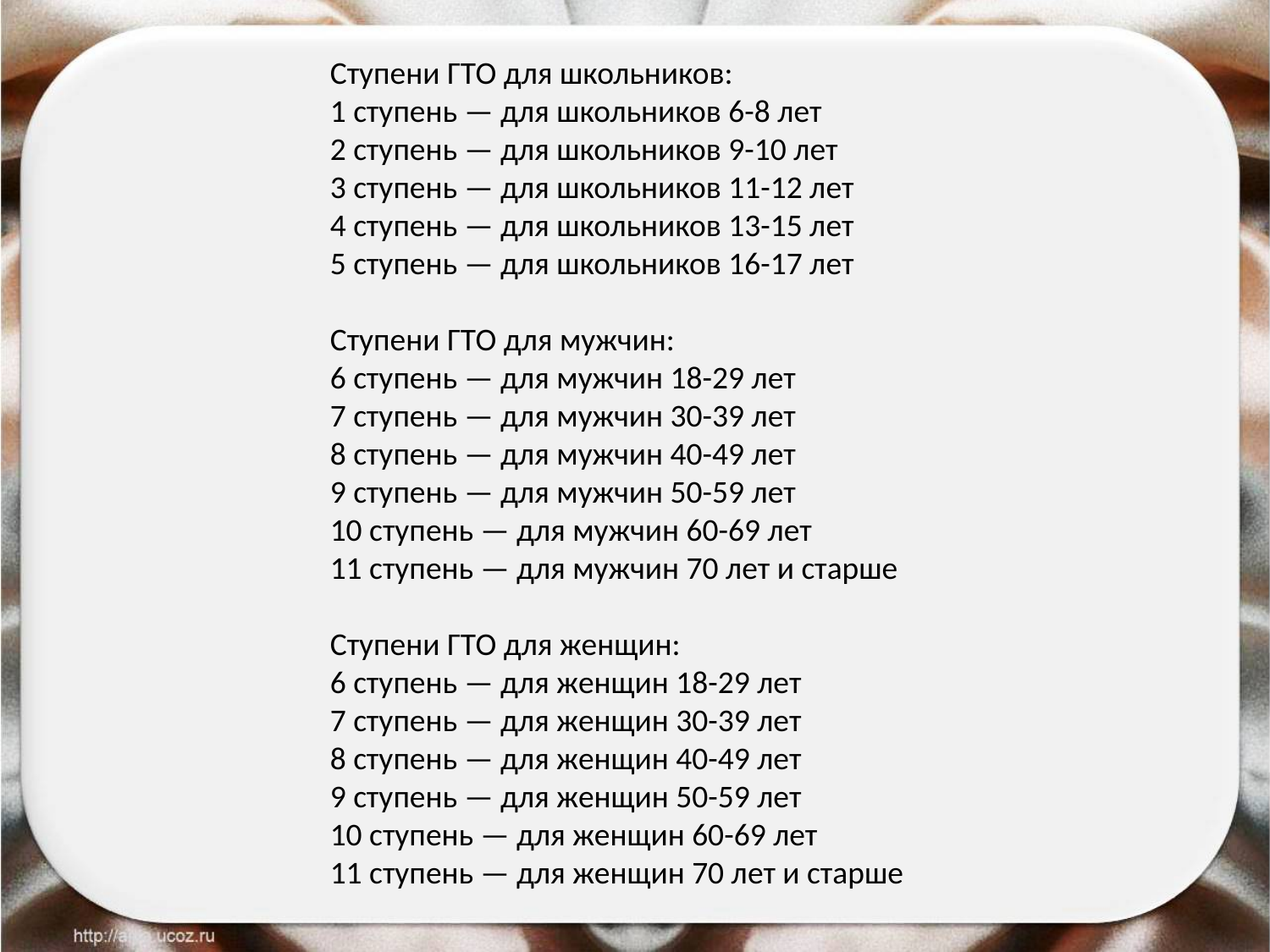

Ступени ГТО для школьников:
1 ступень — для школьников 6-8 лет
2 ступень — для школьников 9-10 лет
3 ступень — для школьников 11-12 лет
4 ступень — для школьников 13-15 лет
5 ступень — для школьников 16-17 лет

Ступени ГТО для мужчин:
6 ступень — для мужчин 18-29 лет
7 ступень — для мужчин 30-39 лет
8 ступень — для мужчин 40-49 лет
9 ступень — для мужчин 50-59 лет
10 ступень — для мужчин 60-69 лет
11 ступень — для мужчин 70 лет и старше

Ступени ГТО для женщин:
6 ступень — для женщин 18-29 лет
7 ступень — для женщин 30-39 лет
8 ступень — для женщин 40-49 лет
9 ступень — для женщин 50-59 лет
10 ступень — для женщин 60-69 лет
11 ступень — для женщин 70 лет и старше